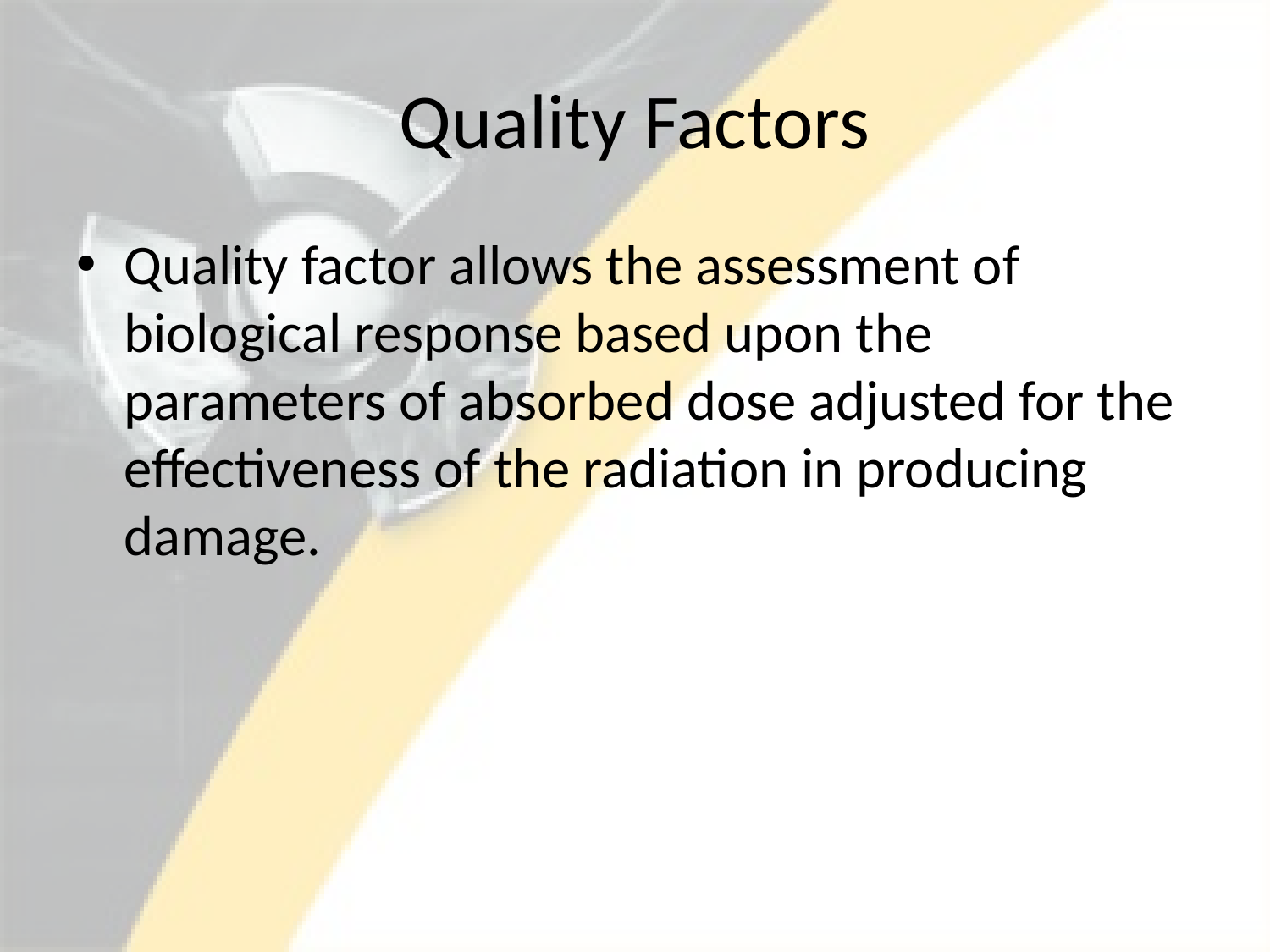

# Quality Factors
Quality factor allows the assessment of biological response based upon the parameters of absorbed dose adjusted for the effectiveness of the radiation in producing damage.